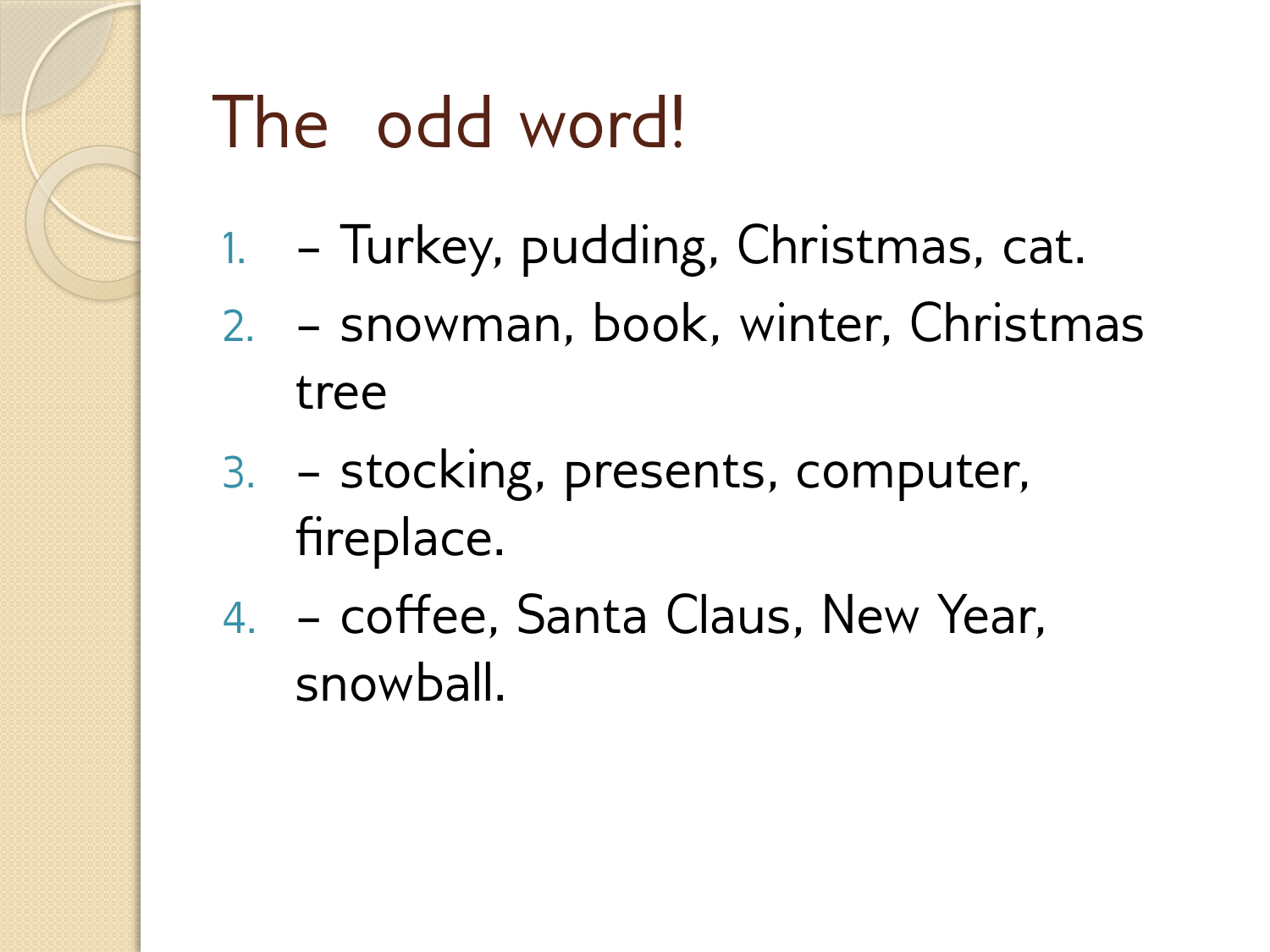

# The  odd word!
– Turkey, pudding, Christmas, cat.
– snowman, book, winter, Christmas tree
– stocking, presents, computer, fireplace.
– coffee, Santa Claus, New Year, snowball.